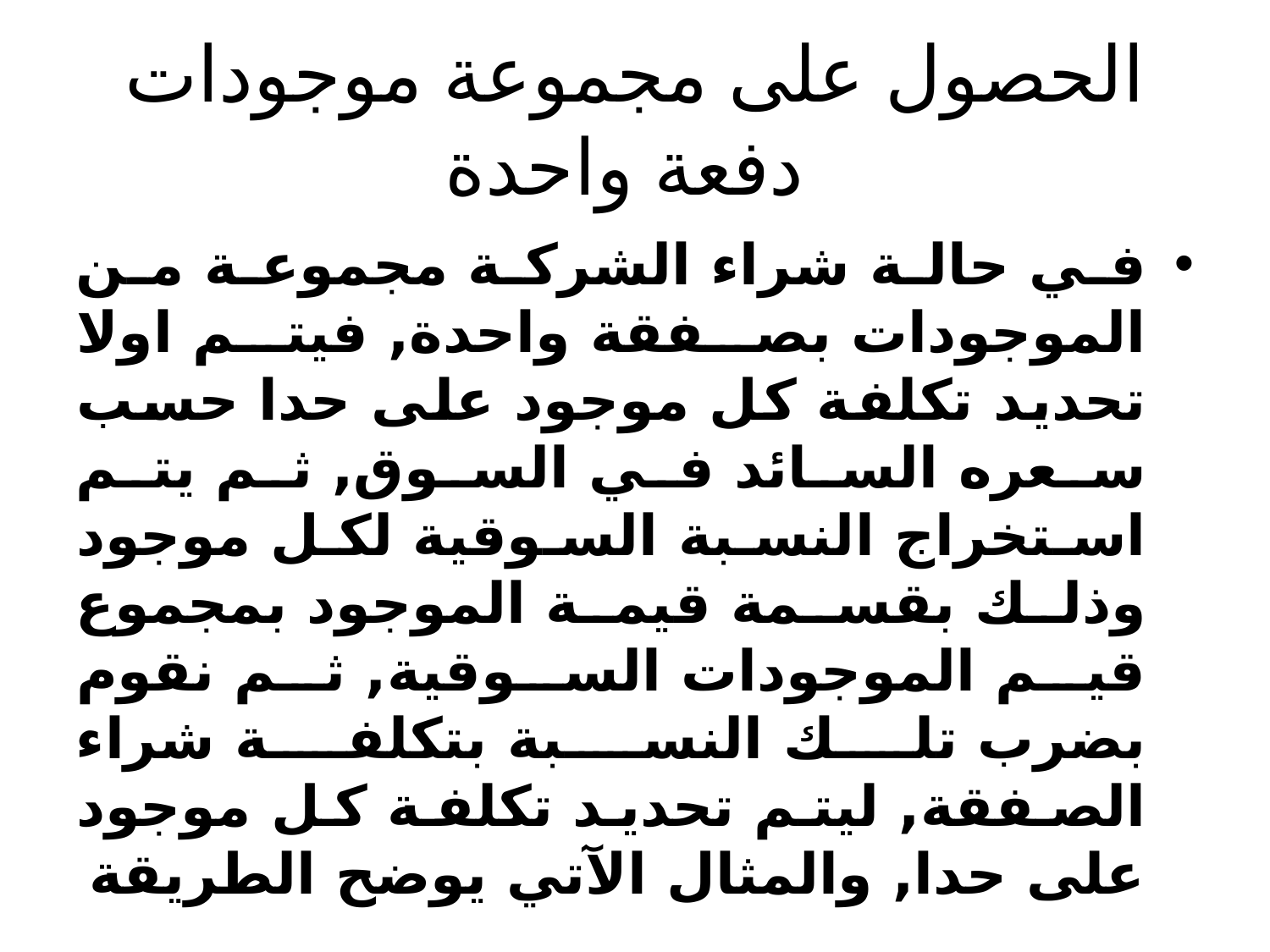

# الحصول على مجموعة موجودات دفعة واحدة
في حالة شراء الشركة مجموعة من الموجودات بصفقة واحدة, فيتم اولا تحديد تكلفة كل موجود على حدا حسب سعره السائد في السوق, ثم يتم استخراج النسبة السوقية لكل موجود وذلك بقسمة قيمة الموجود بمجموع قيم الموجودات السوقية, ثم نقوم بضرب تلك النسبة بتكلفة شراء الصفقة, ليتم تحديد تكلفة كل موجود على حدا, والمثال الآتي يوضح الطريقة